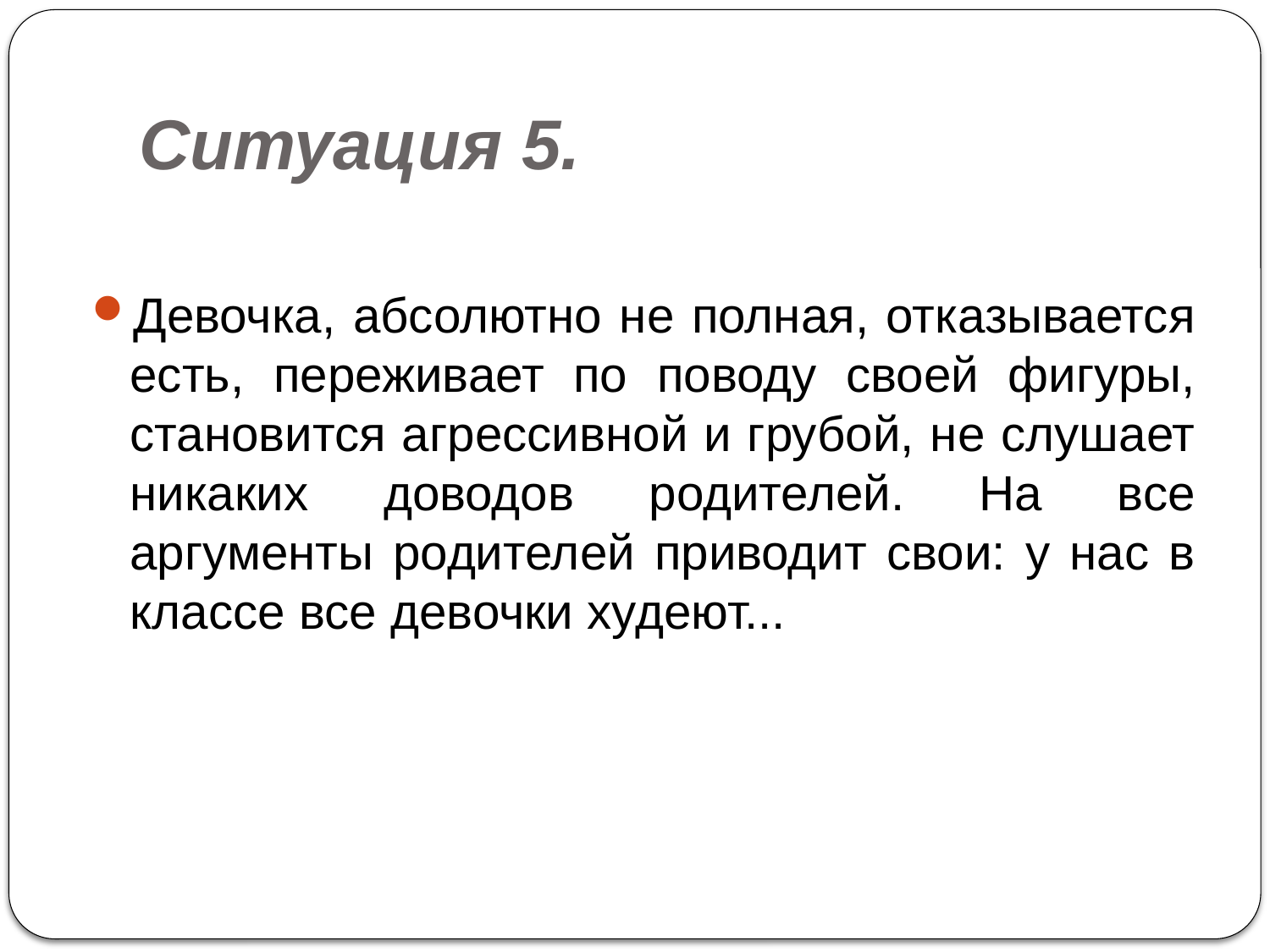

# Ситуация 5.
Девочка, абсолютно не полная, отказывается есть, переживает по поводу своей фигуры, становится агрессивной и грубой, не слушает никаких доводов родителей. На все аргументы родителей приводит свои: у нас в классе все девочки худеют...